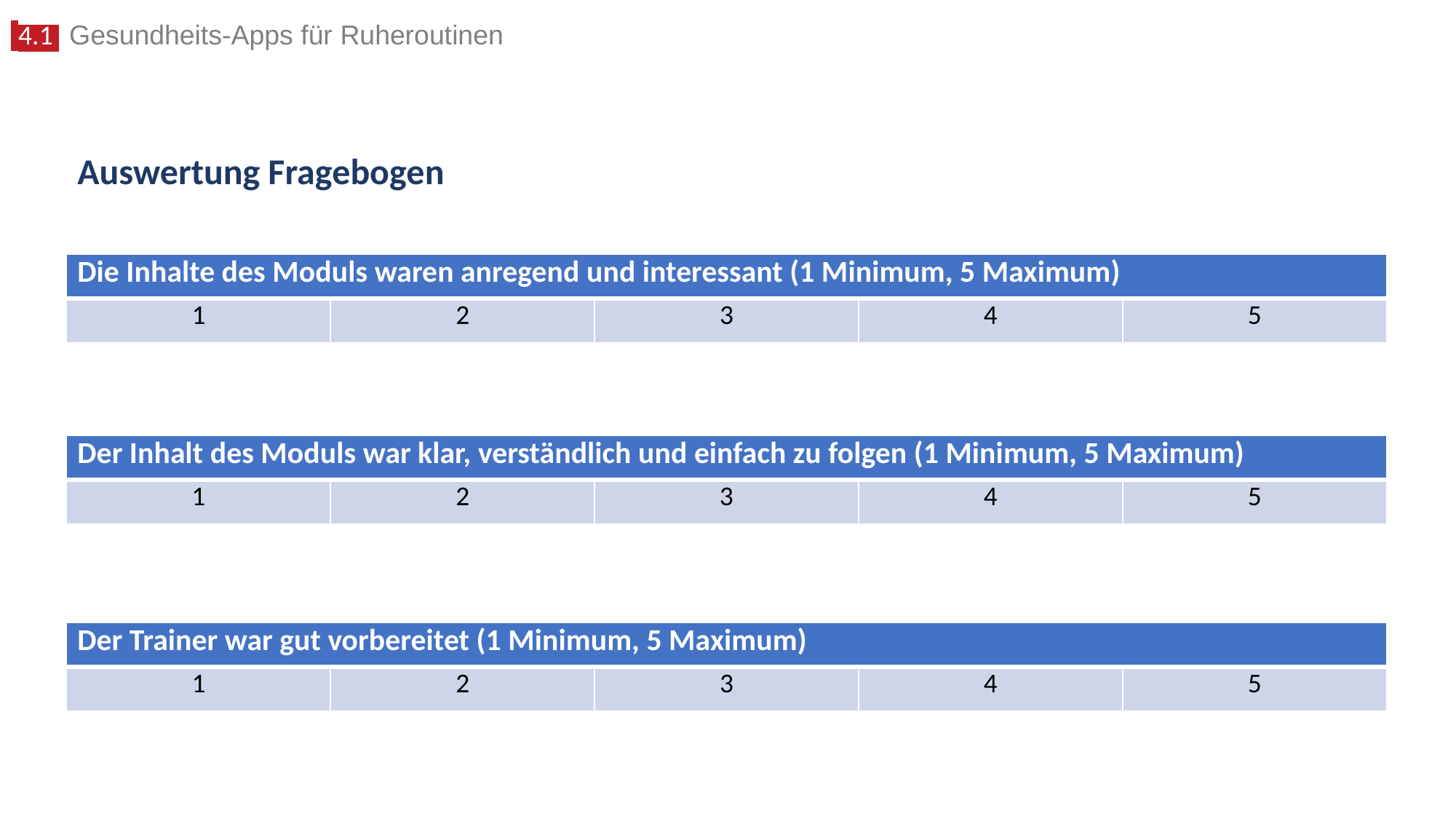

# Auswertung Fragebogen
| Die Inhalte des Moduls waren anregend und interessant (1 Minimum, 5 Maximum) |  |  |  |  |
| --- | --- | --- | --- | --- |
| 1 | 2 | 3 | 4 | 5 |
| Der Inhalt des Moduls war klar, verständlich und einfach zu folgen (1 Minimum, 5 Maximum) |  |  |  |  |
| --- | --- | --- | --- | --- |
| 1 | 2 | 3 | 4 | 5 |
| Der Trainer war gut vorbereitet (1 Minimum, 5 Maximum) |  |  |  |  |
| --- | --- | --- | --- | --- |
| 1 | 2 | 3 | 4 | 5 |